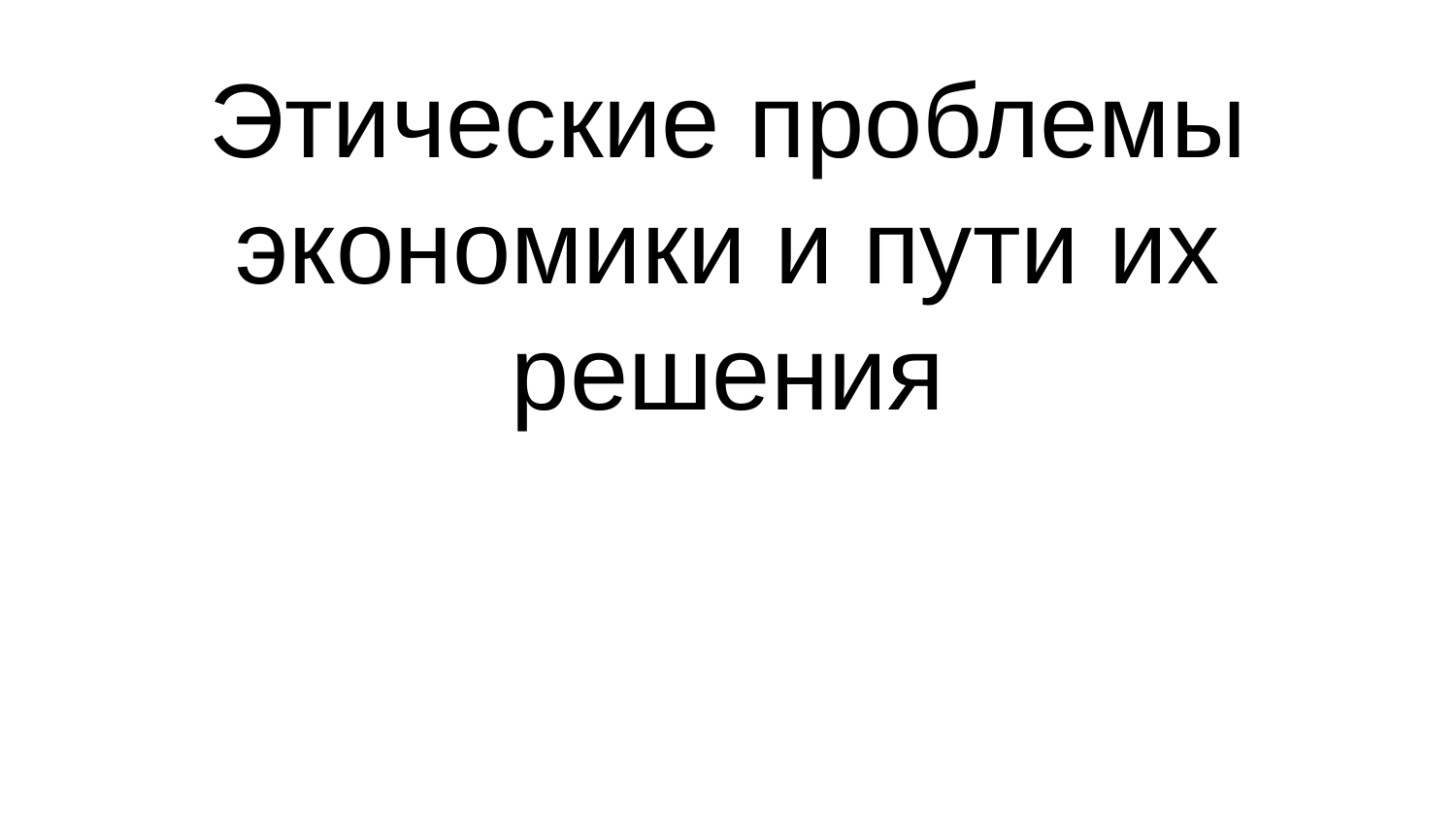

# Этические проблемы экономики и пути их решения